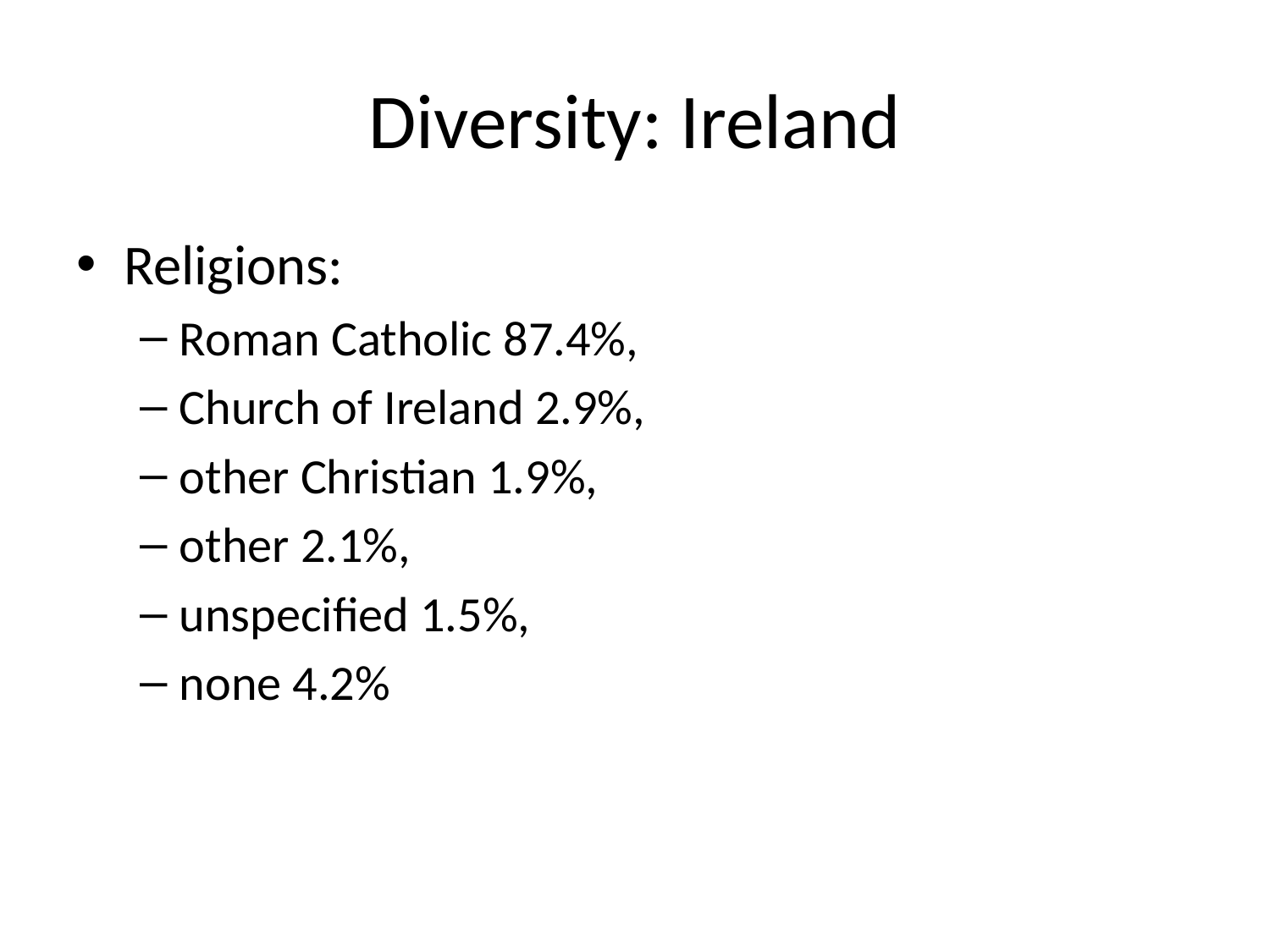

# Diversity: Ireland
Religions:
Roman Catholic 87.4%,
Church of Ireland 2.9%,
other Christian 1.9%,
other 2.1%,
unspecified 1.5%,
none 4.2%